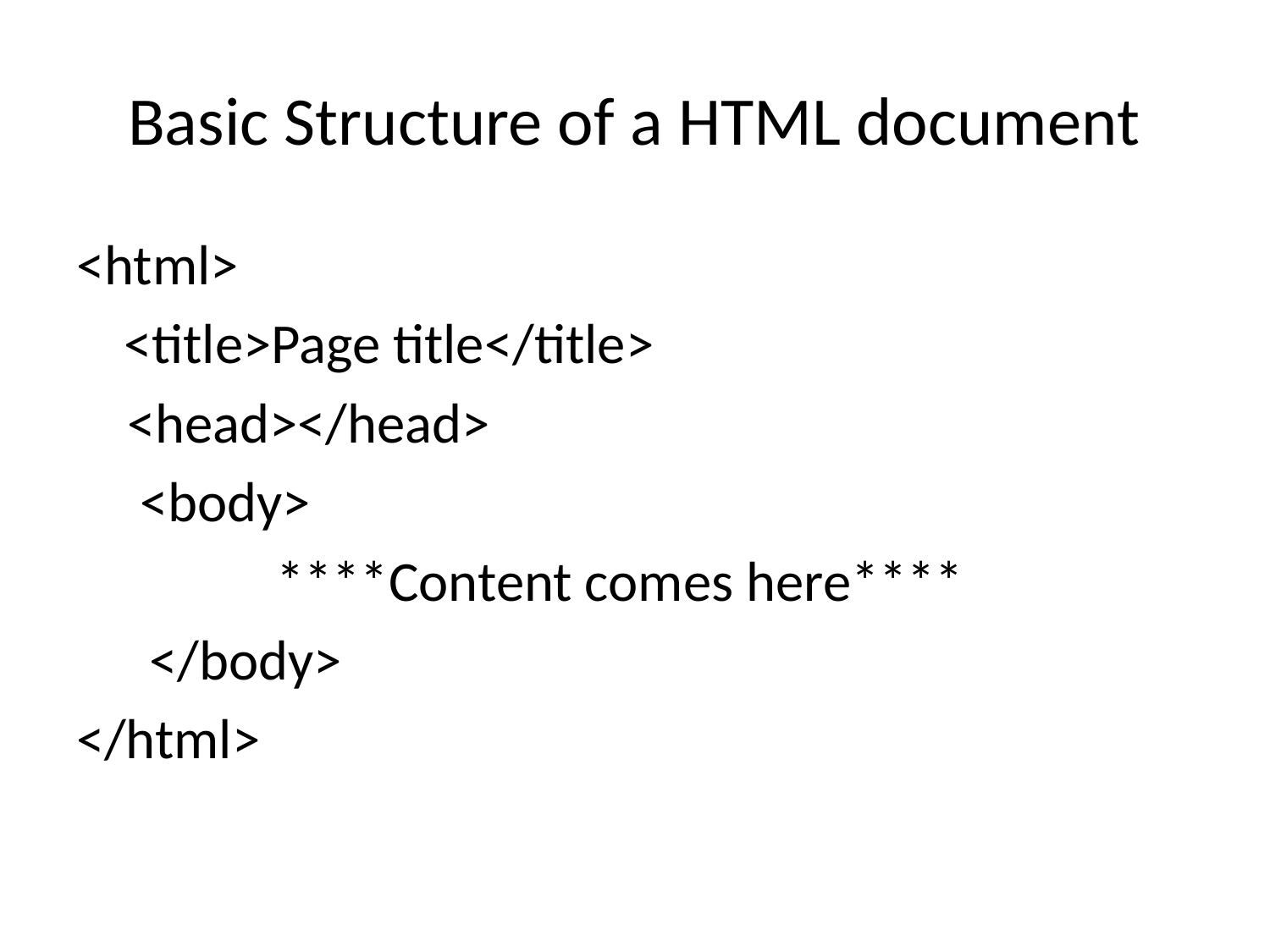

# Basic Structure of a HTML document
<html>
	<title>Page title</title>
    <head></head>
     <body>
		  ****Content comes here****
	  </body>
</html>